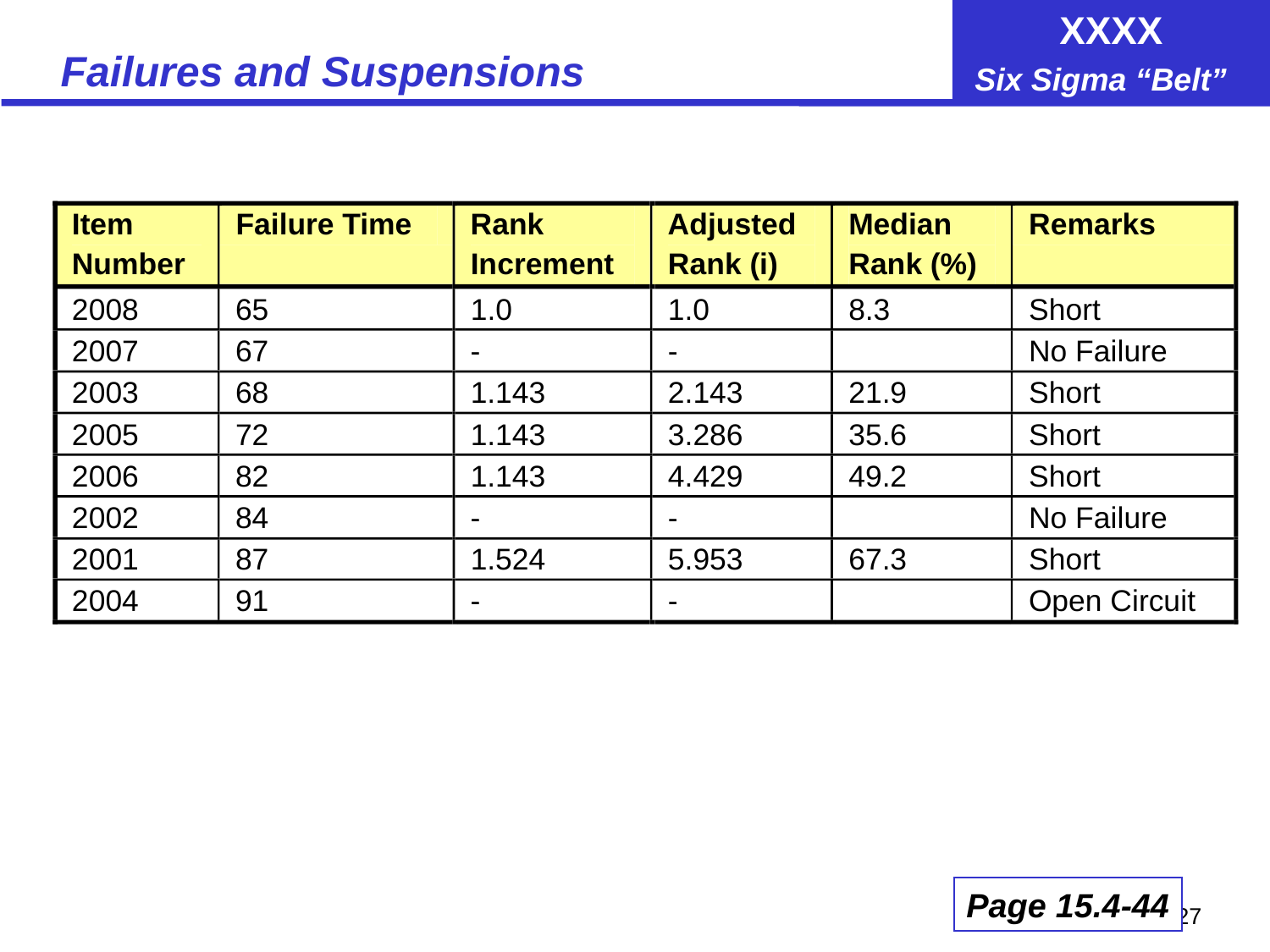

# Failures and Suspensions

Item

Failure Time

Rank

Adjusted

Median

Remarks

Number

Increment

Rank (i)

Rank (%)

2008

65

1.0

1.0

8.3

Short

2007

67

-

-

No Failure

2003

68

1.143

2.143

21.9

Short

2005

72

1.143

3.286

35.6

Short

2006

82

1.143

4.429

49.2

Short

2002

84

-

-

No Failure

2001

87

1.524

5.953

67.3

Short

2004

91

-

-

Open Circuit

Page 15.4-44